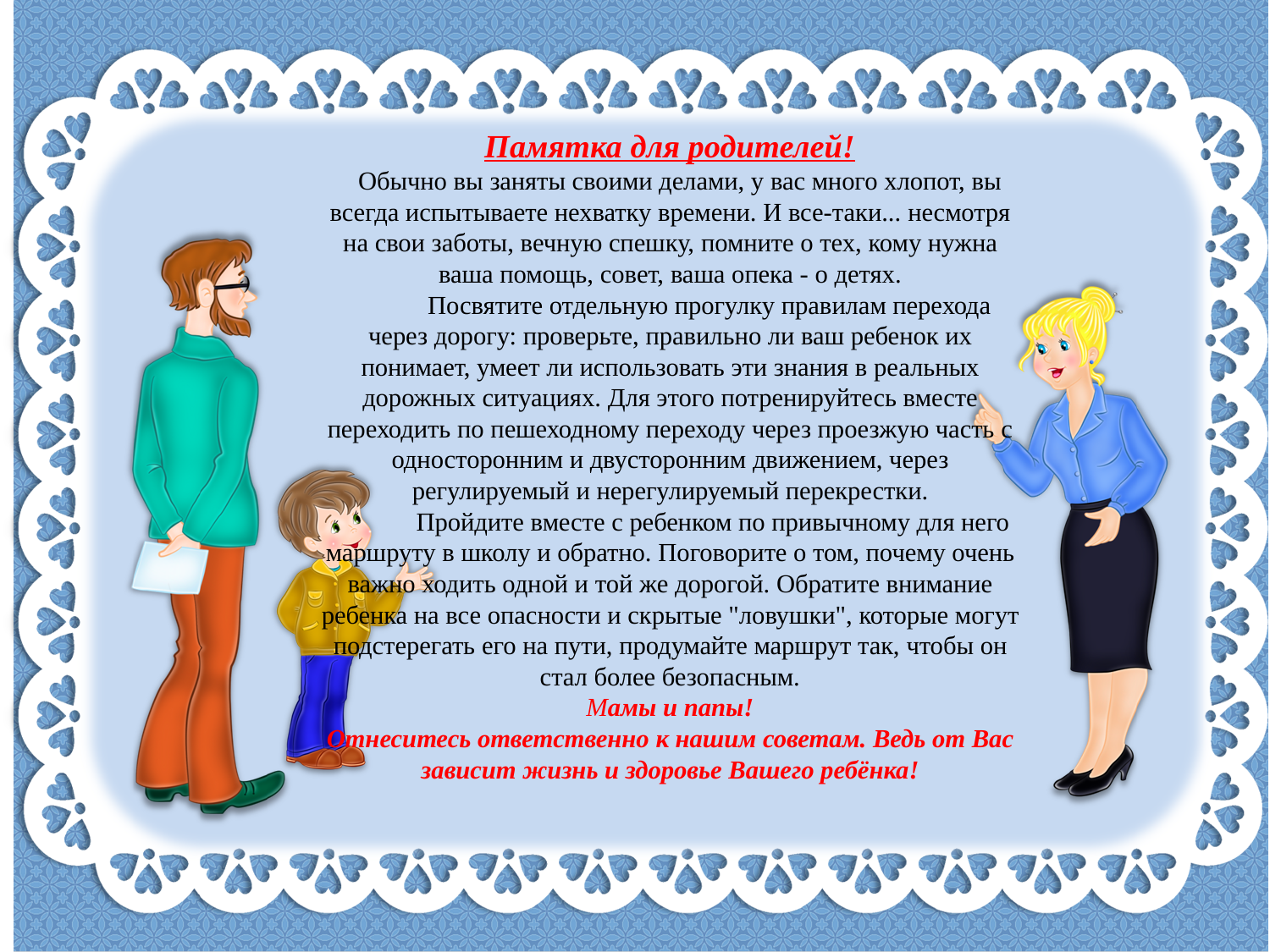

# Памятка для родителей! Обычно вы заняты своими делами, у вас много хлопот, вы всегда испытываете нехватку времени. И все-таки... несмотря на свои заботы, вечную спешку, помните о тех, кому нужна ваша помощь, совет, ваша опека - о детях.             Посвятите отдельную прогулку правилам перехода через дорогу: проверьте, правильно ли ваш ребенок их понимает, умеет ли использовать эти знания в реальных дорожных ситуациях. Для этого потренируйтесь вместе переходить по пешеходному переходу через проезжую часть с односторонним и двусторонним движением, через регулируемый и нерегулируемый перекрестки.              Пройдите вместе с ребенком по привычному для него маршруту в школу и обратно. Поговорите о том, почему очень важно ходить одной и той же дорогой. Обратите внимание ребенка на все опасности и скрытые "ловушки", которые могут подстерегать его на пути, продумайте маршрут так, чтобы он стал более безопасным. Мамы и папы! Отнеситесь ответственно к нашим советам. Ведь от Вас зависит жизнь и здоровье Вашего ребёнка!